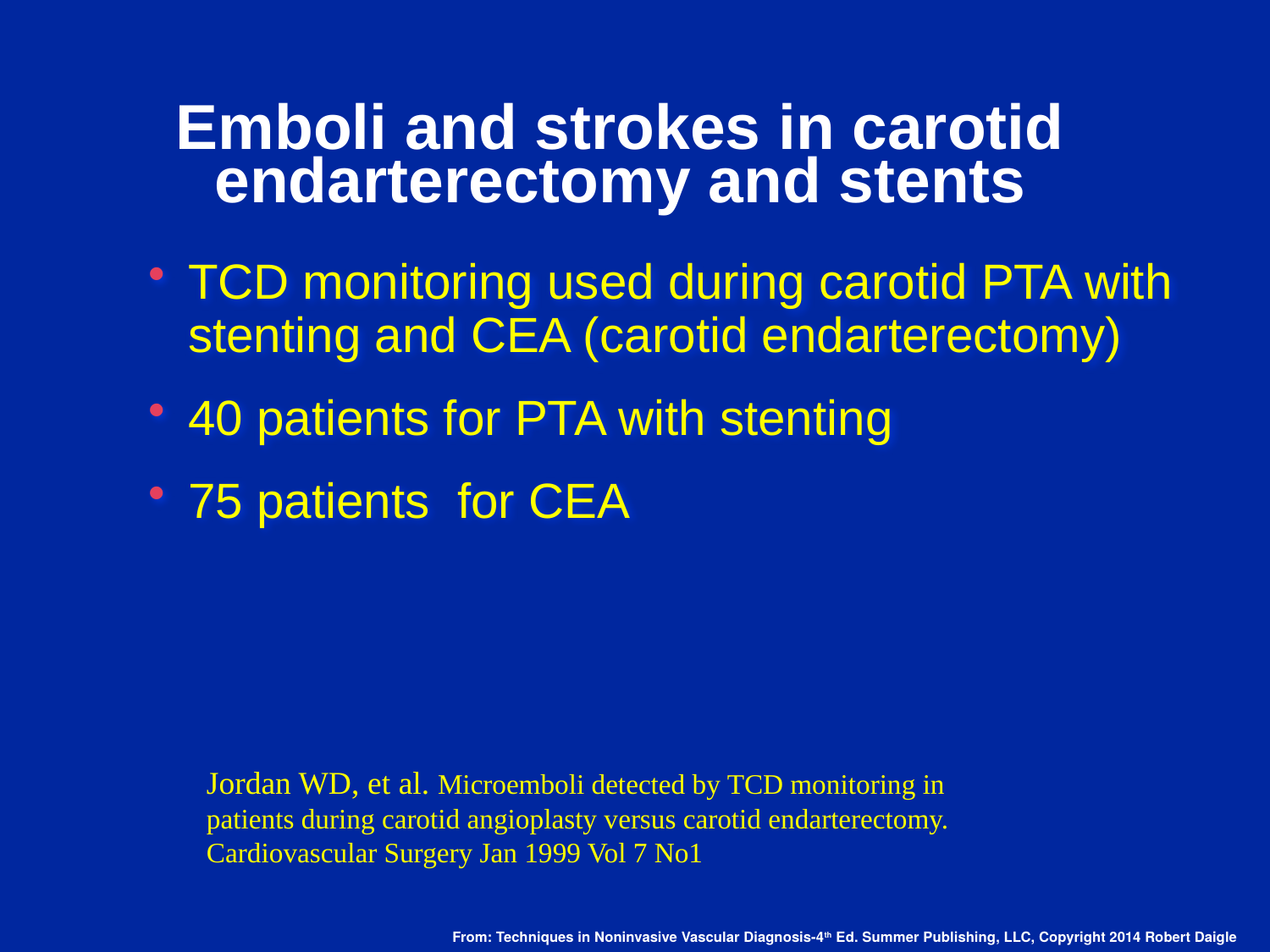

# Emboli and strokes in carotid endarterectomy and stents
TCD monitoring used during carotid PTA with stenting and CEA (carotid endarterectomy)
40 patients for PTA with stenting
75 patients  for CEA

Jordan WD, et al. Microemboli detected by TCD monitoring in patients during carotid angioplasty versus carotid endarterectomy. Cardiovascular Surgery Jan 1999 Vol 7 No1